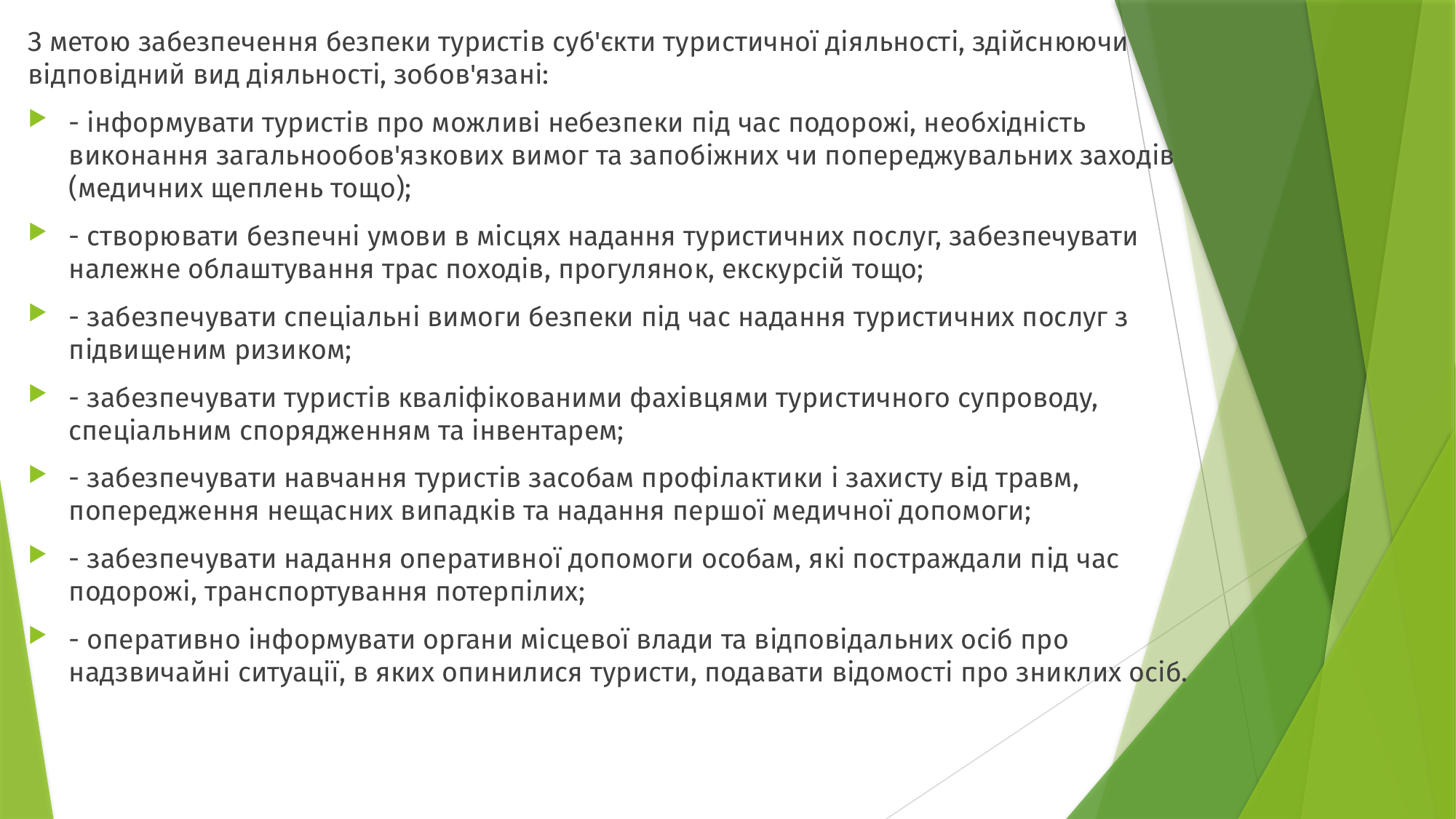

З метою забезпечення безпеки туристів суб'єкти туристичної діяльності, здійснюючи відповідний вид діяльності, зобов'язані:
- інформувати туристів про можливі небезпеки під час подорожі, необхідність виконання загальнообов'язкових вимог та запобіжних чи попереджувальних заходів (медичних щеплень тощо);
- створювати безпечні умови в місцях надання туристичних послуг, забезпечувати належне облаштування трас походів, прогулянок, екскурсій тощо;
- забезпечувати спеціальні вимоги безпеки під час надання туристичних послуг з підвищеним ризиком;
- забезпечувати туристів кваліфікованими фахівцями туристичного супроводу, спеціальним спорядженням та інвентарем;
- забезпечувати навчання туристів засобам профілактики і захисту від травм, попередження нещасних випадків та надання першої медичної допомоги;
- забезпечувати надання оперативної допомоги особам, які постраждали під час подорожі, транспортування потерпілих;
- оперативно інформувати органи місцевої влади та відповідальних осіб про надзвичайні ситуації, в яких опинилися туристи, подавати відомості про зниклих осіб.